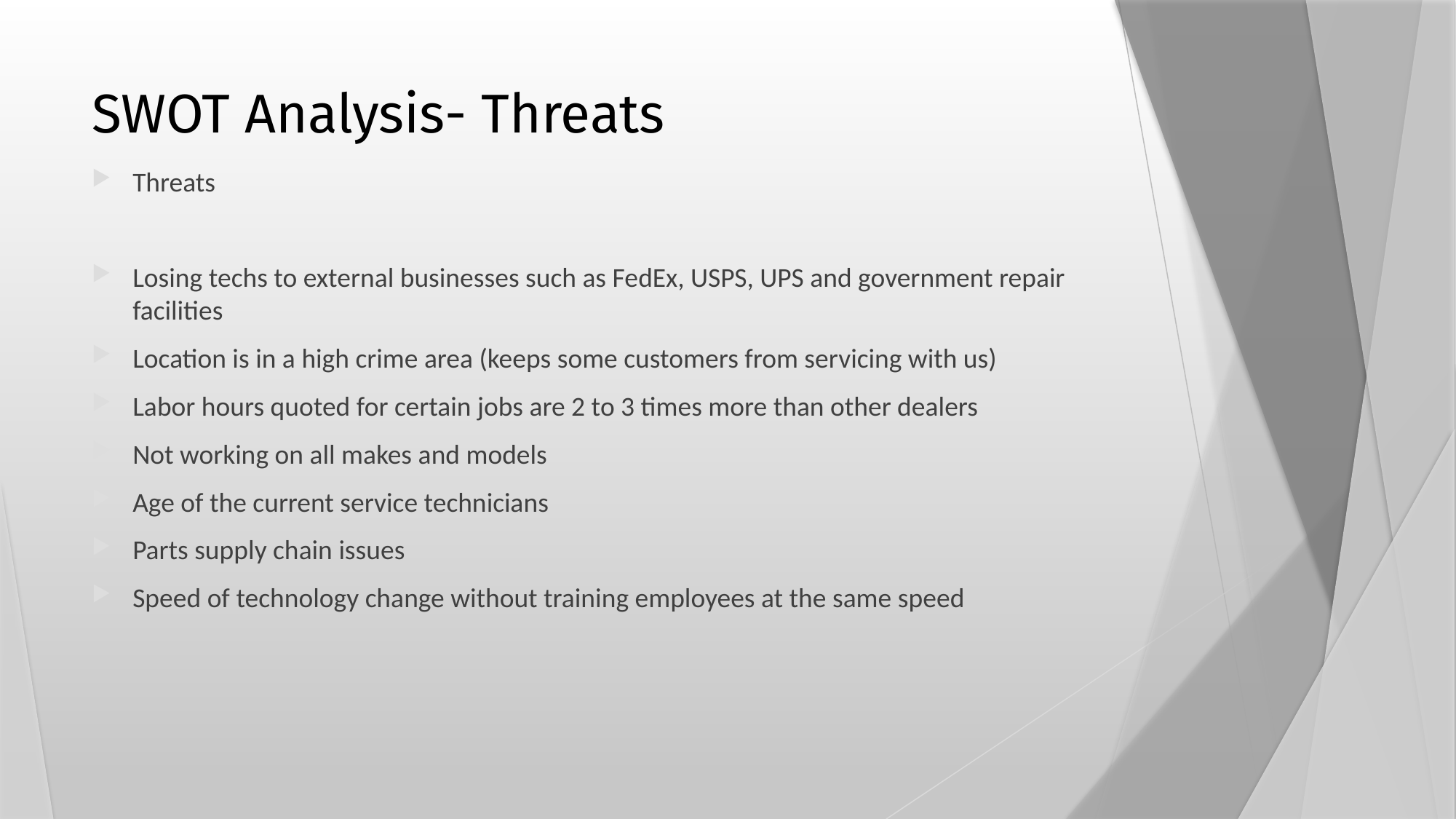

# SWOT Analysis- Threats
Threats

Losing techs to external businesses such as FedEx, USPS, UPS and government repair facilities
Location is in a high crime area (keeps some customers from servicing with us)
Labor hours quoted for certain jobs are 2 to 3 times more than other dealers
Not working on all makes and models
Age of the current service technicians
Parts supply chain issues
Speed of technology change without training employees at the same speed